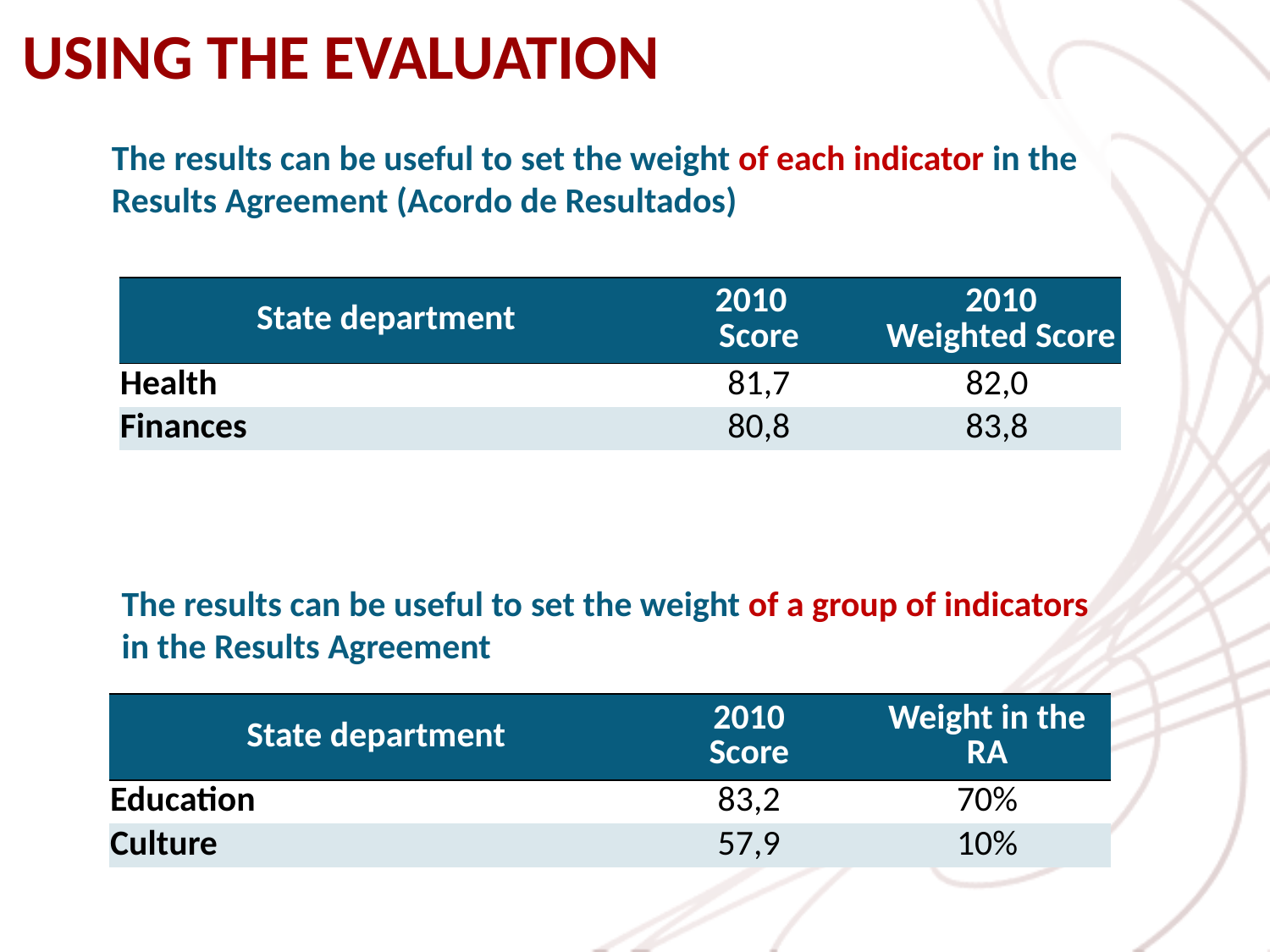

USING THE EVALUATION

The results can be useful to set the weight of each indicator in the Results Agreement (Acordo de Resultados)
| State department | 2010 Score | 2010  Weighted Score |
| --- | --- | --- |
| Health | 81,7 | 82,0 |
| Finances | 80,8 | 83,8 |
The results can be useful to set the weight of a group of indicators in the Results Agreement
| State department | 2010 Score | Weight in the RA |
| --- | --- | --- |
| Education | 83,2 | 70% |
| Culture | 57,9 | 10% |